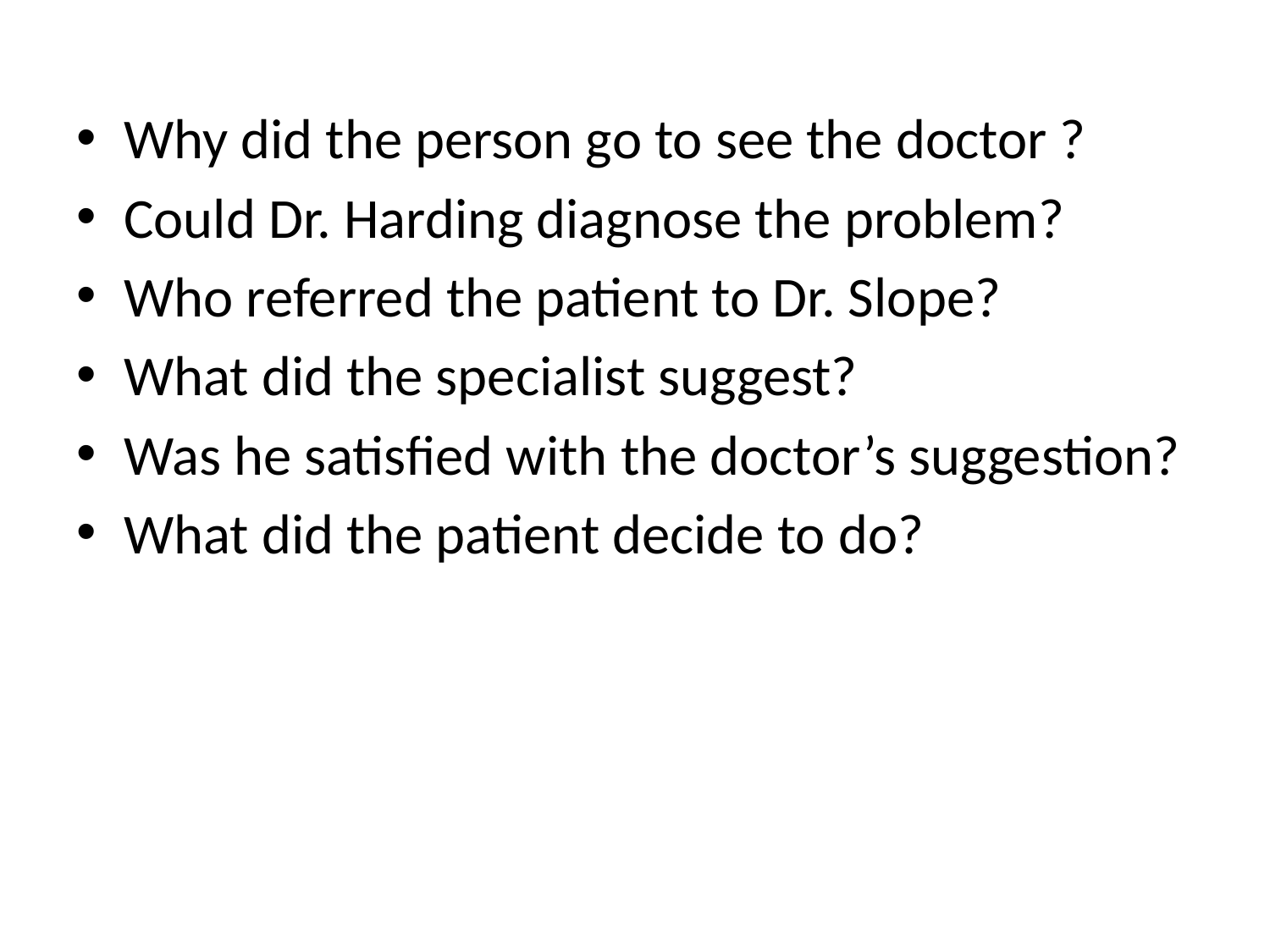

Why did the person go to see the doctor ?
Could Dr. Harding diagnose the problem?
Who referred the patient to Dr. Slope?
What did the specialist suggest?
Was he satisfied with the doctor’s suggestion?
What did the patient decide to do?